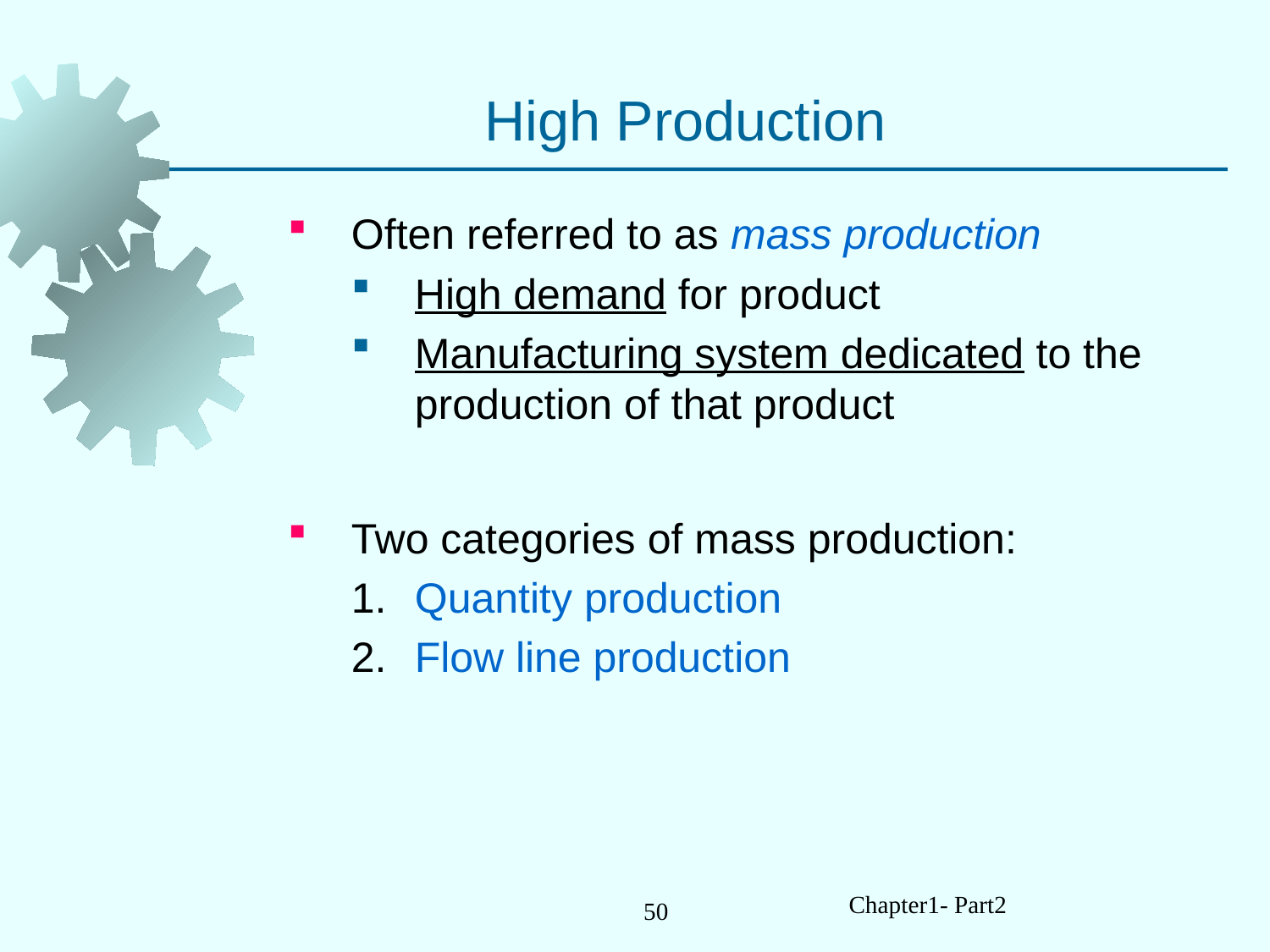

# High Production
Often referred to as mass production
High demand for product
Manufacturing system dedicated to the production of that product

Two categories of mass production:
Quantity production
Flow line production
Chapter1- Part2
50